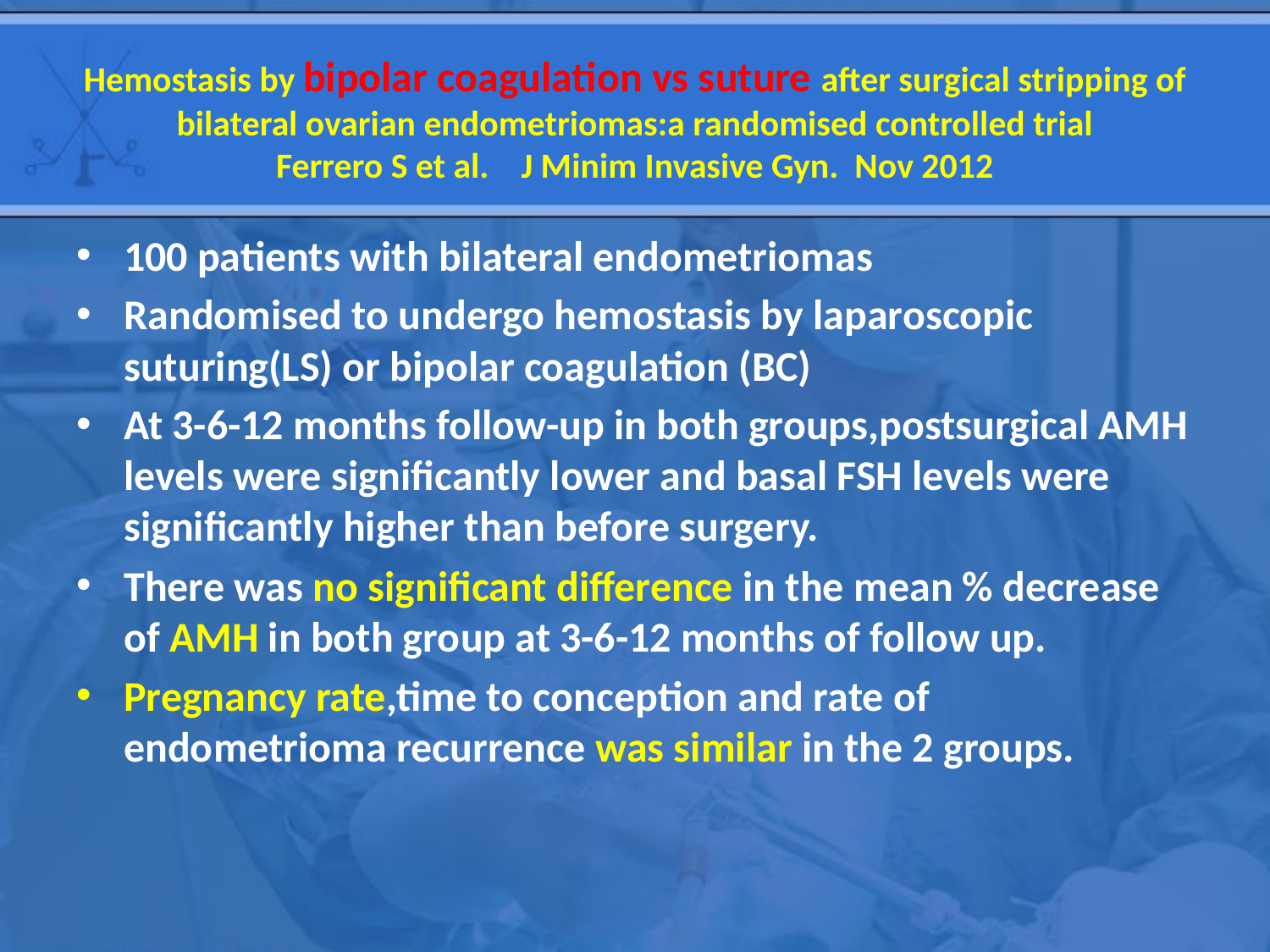

# Hemostasis by bipolar coagulation vs suture after surgical stripping of bilateral ovarian endometriomas:a randomised controlled trial Ferrero S et al.    J Minim Invasive Gyn.  Nov 2012
100 patients with bilateral endometriomas
Randomised to undergo hemostasis by laparoscopic suturing(LS) or bipolar coagulation (BC)
At 3-6-12 months follow-up in both groups,postsurgical AMH levels were significantly lower and basal FSH levels were significantly higher than before surgery.
There was no significant difference in the mean % decrease of AMH in both group at 3-6-12 months of follow up.
Pregnancy rate,time to conception and rate of endometrioma recurrence was similar in the 2 groups.